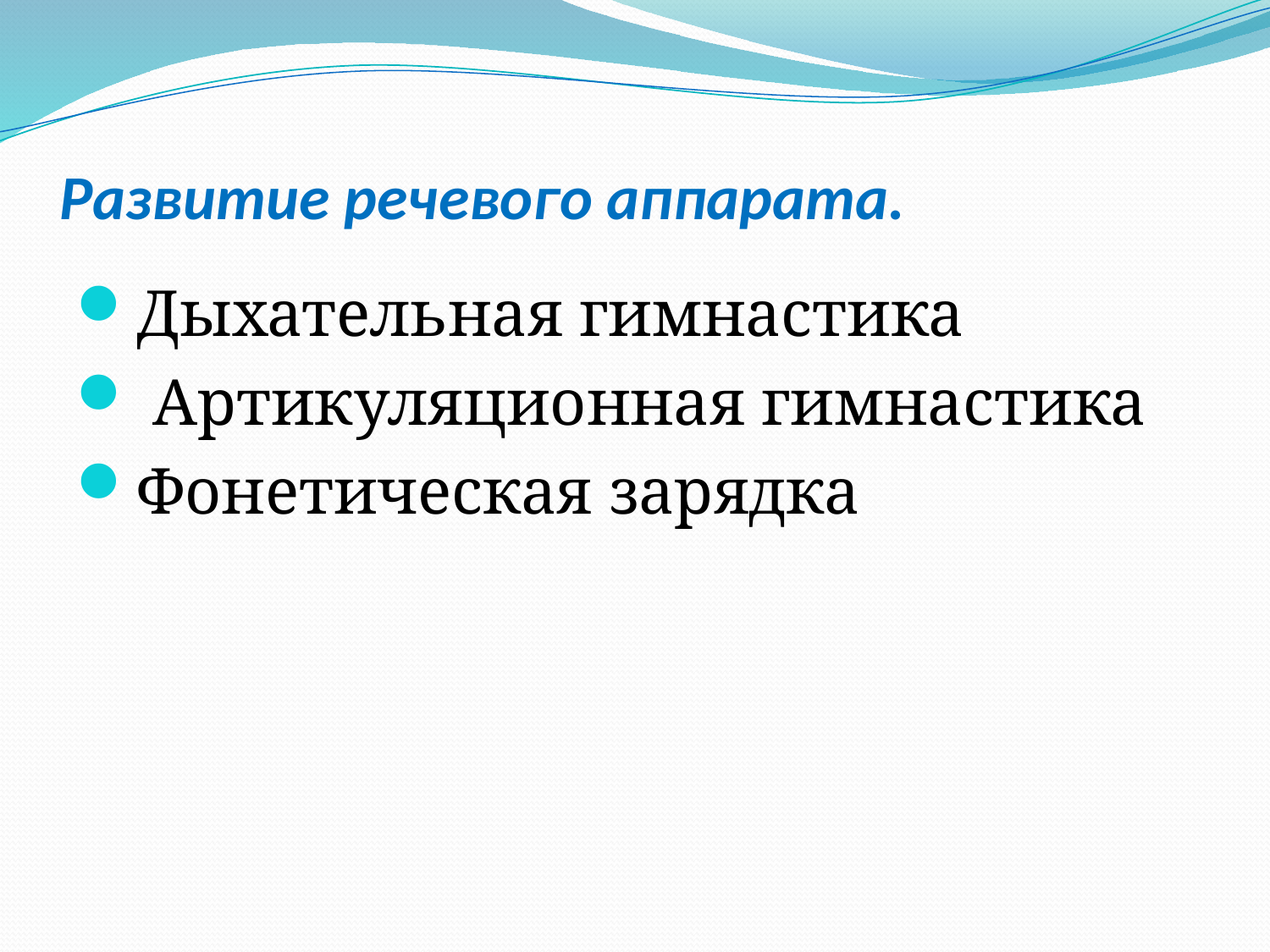

# Развитие речевого аппарата.
Дыхательная гимнастика
 Артикуляционная гимнастика
Фонетическая зарядка